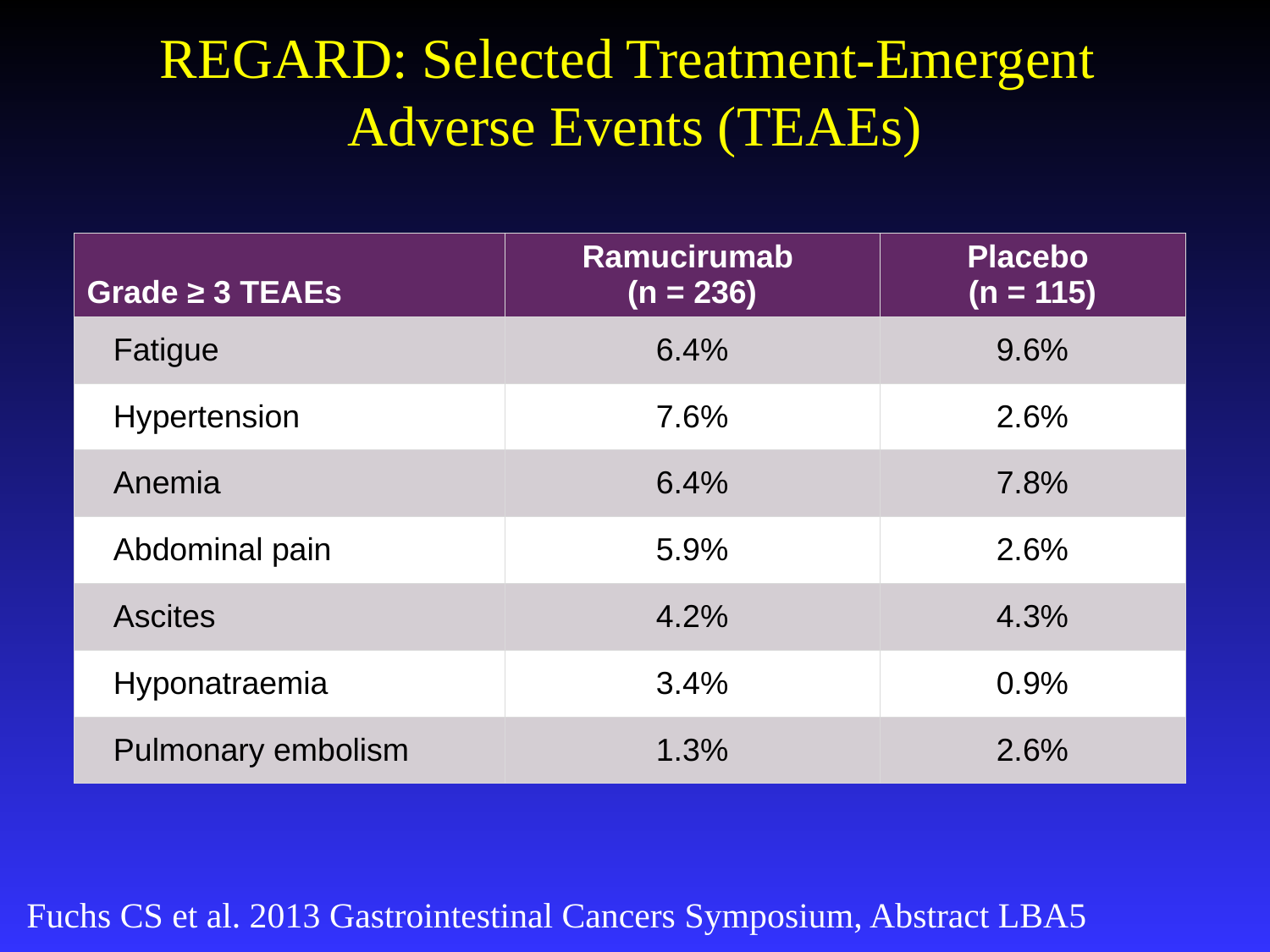

REGARD: Selected Treatment-Emergent
Adverse Events (TEAEs)
| Grade ≥ 3 TEAEs | Ramucirumab (n = 236) | Placebo (n = 115) |
| --- | --- | --- |
| Fatigue | 6.4% | 9.6% |
| Hypertension | 7.6% | 2.6% |
| Anemia | 6.4% | 7.8% |
| Abdominal pain | 5.9% | 2.6% |
| Ascites | 4.2% | 4.3% |
| Hyponatraemia | 3.4% | 0.9% |
| Pulmonary embolism | 1.3% | 2.6% |
Fuchs CS et al. 2013 Gastrointestinal Cancers Symposium, Abstract LBA5